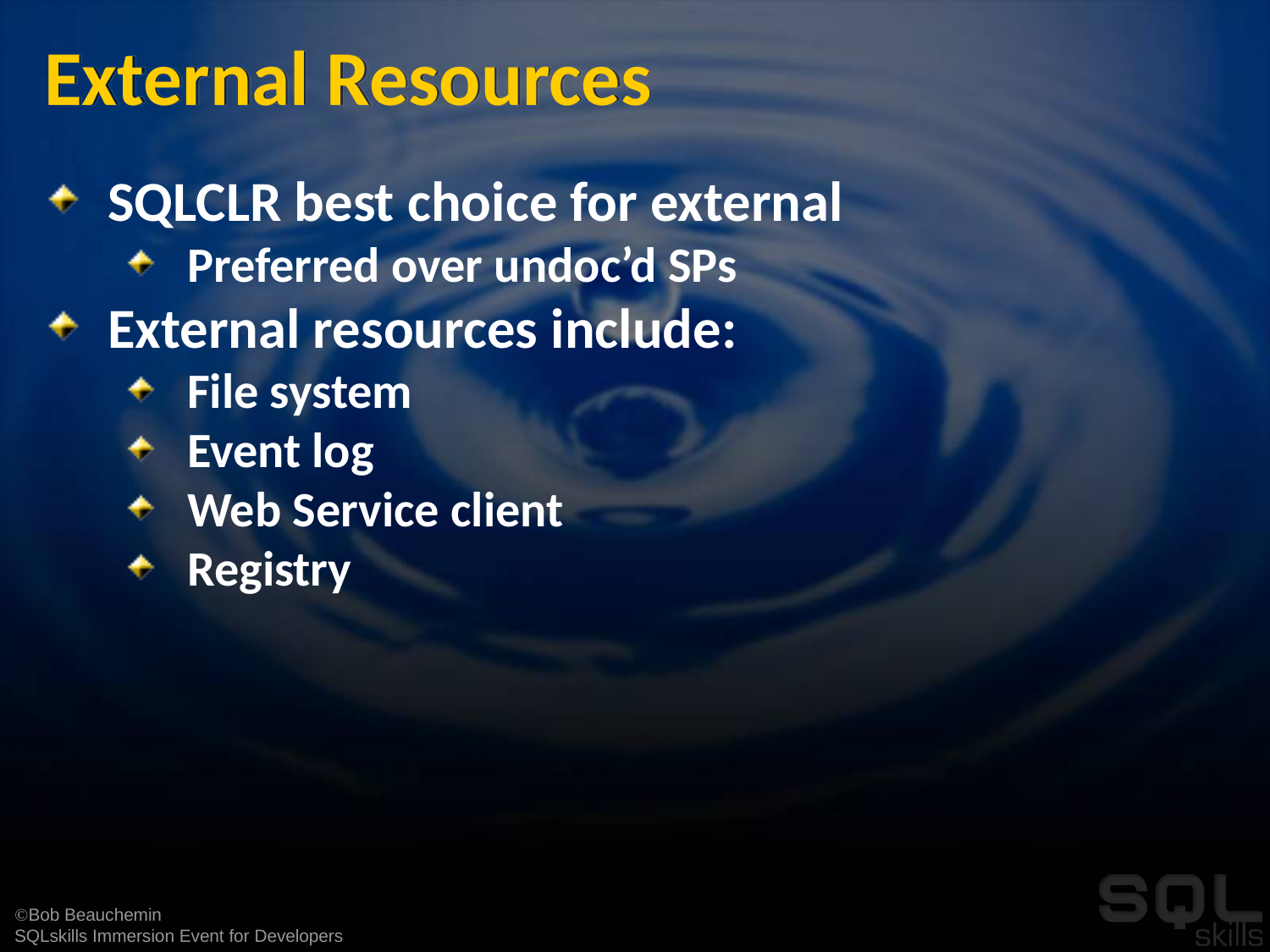

# External Resources
SQLCLR best choice for external
Preferred over undoc’d SPs
External resources include:
File system
Event log
Web Service client
Registry